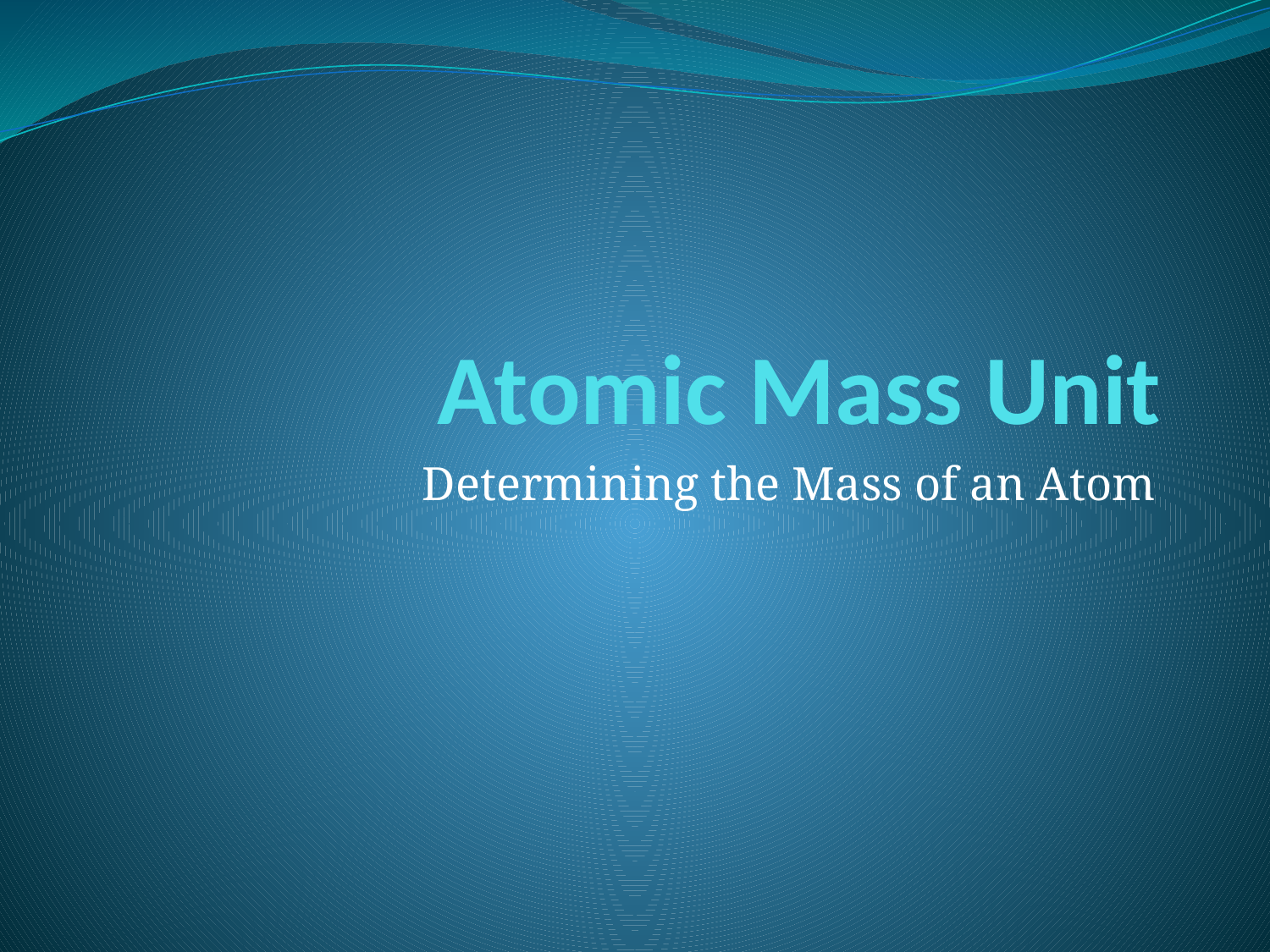

# Atomic Mass Unit
Determining the Mass of an Atom